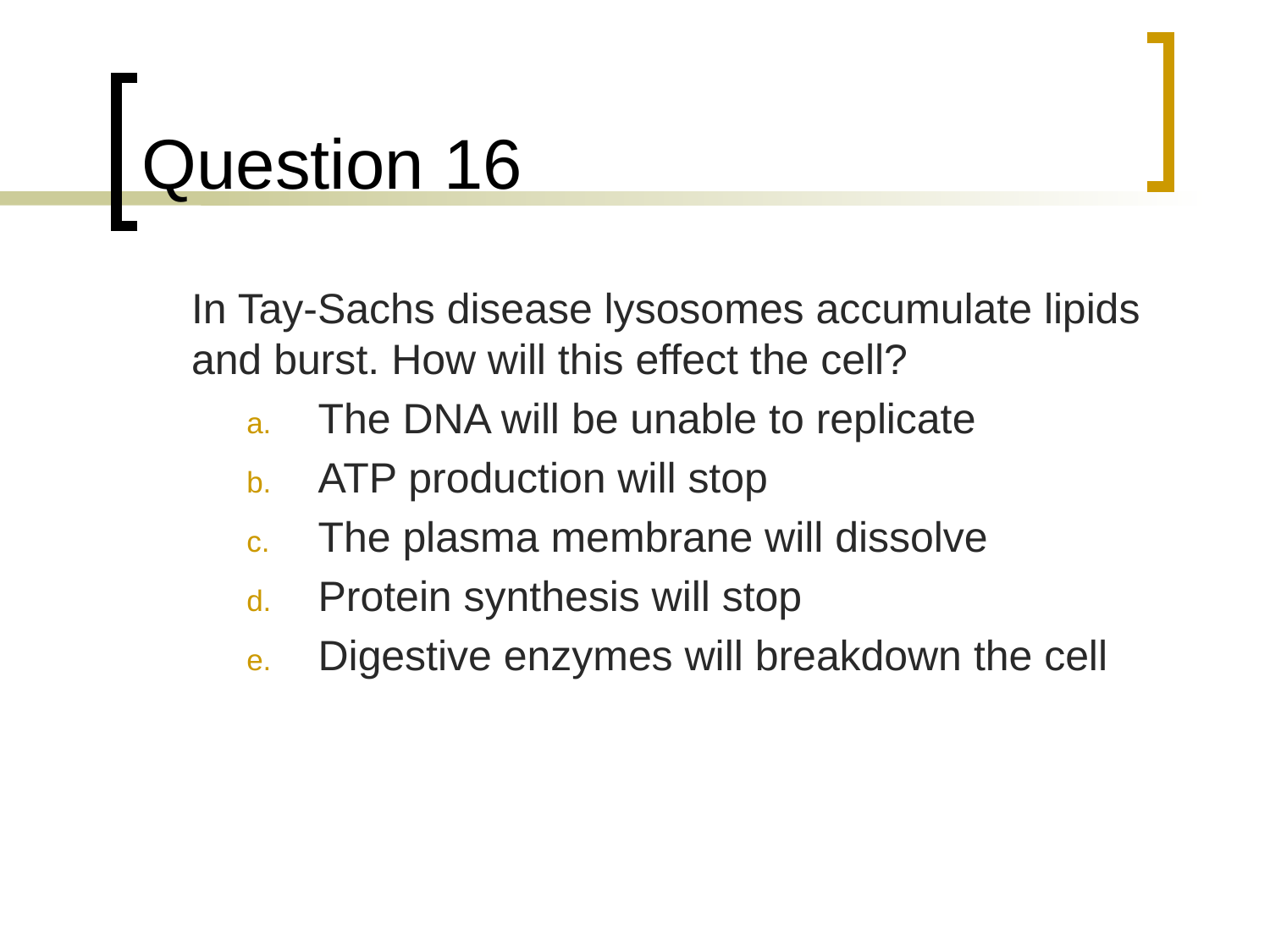

# Question 16
	In Tay-Sachs disease lysosomes accumulate lipids and burst. How will this effect the cell?
The DNA will be unable to replicate
ATP production will stop
The plasma membrane will dissolve
Protein synthesis will stop
Digestive enzymes will breakdown the cell